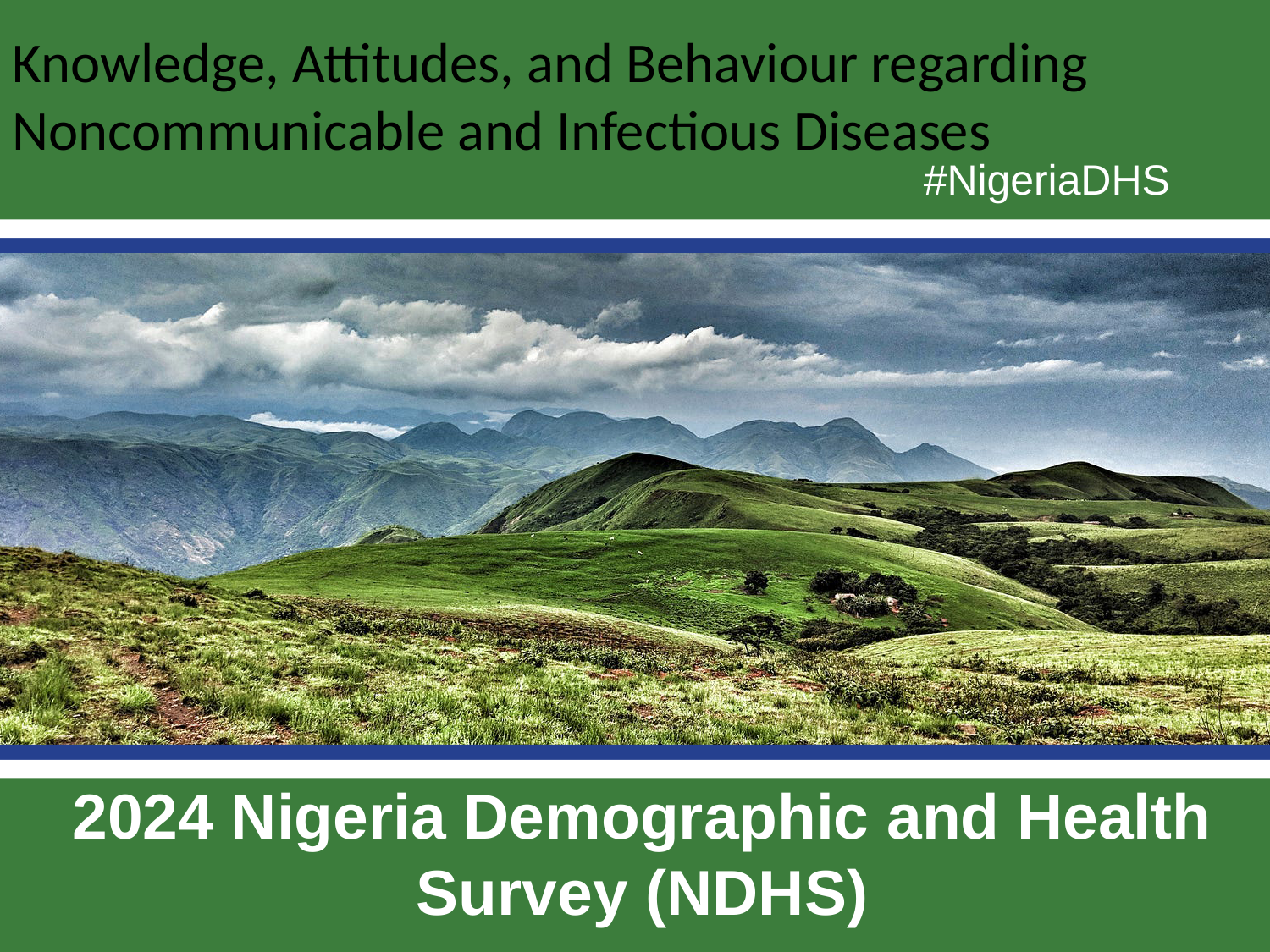

Knowledge, Attitudes, and Behaviour regarding Noncommunicable and Infectious Diseases